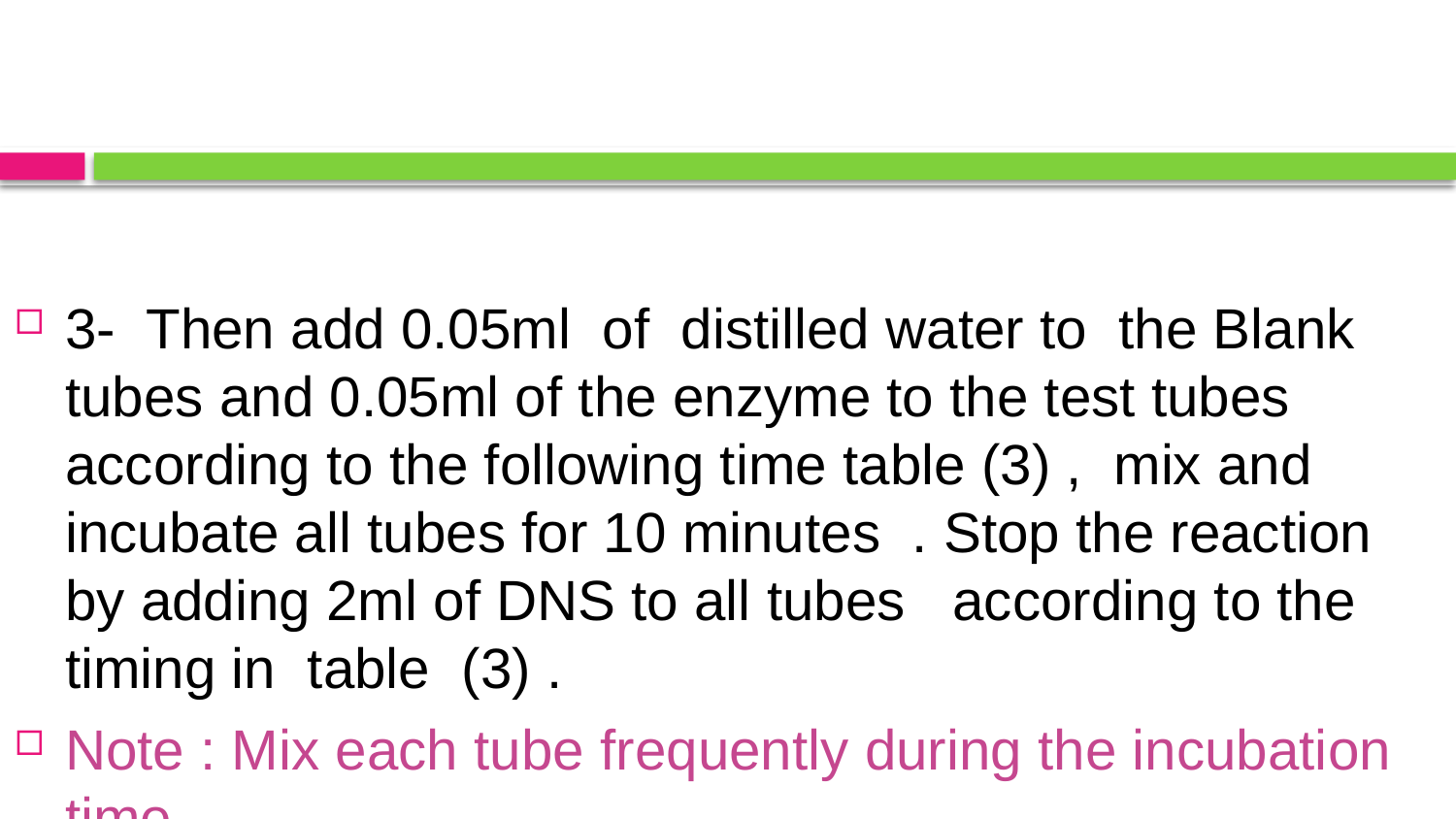

3-  Then add 0.05ml  of  distilled water to  the Blank  tubes and 0.05ml of the enzyme to the test tubes   according to the following time table (3) ,  mix and incubate all tubes for 10 minutes  . Stop the reaction by adding 2ml of DNS to all tubes   according to the timing in  table  (3) .
Note : Mix each tube frequently during the incubation time